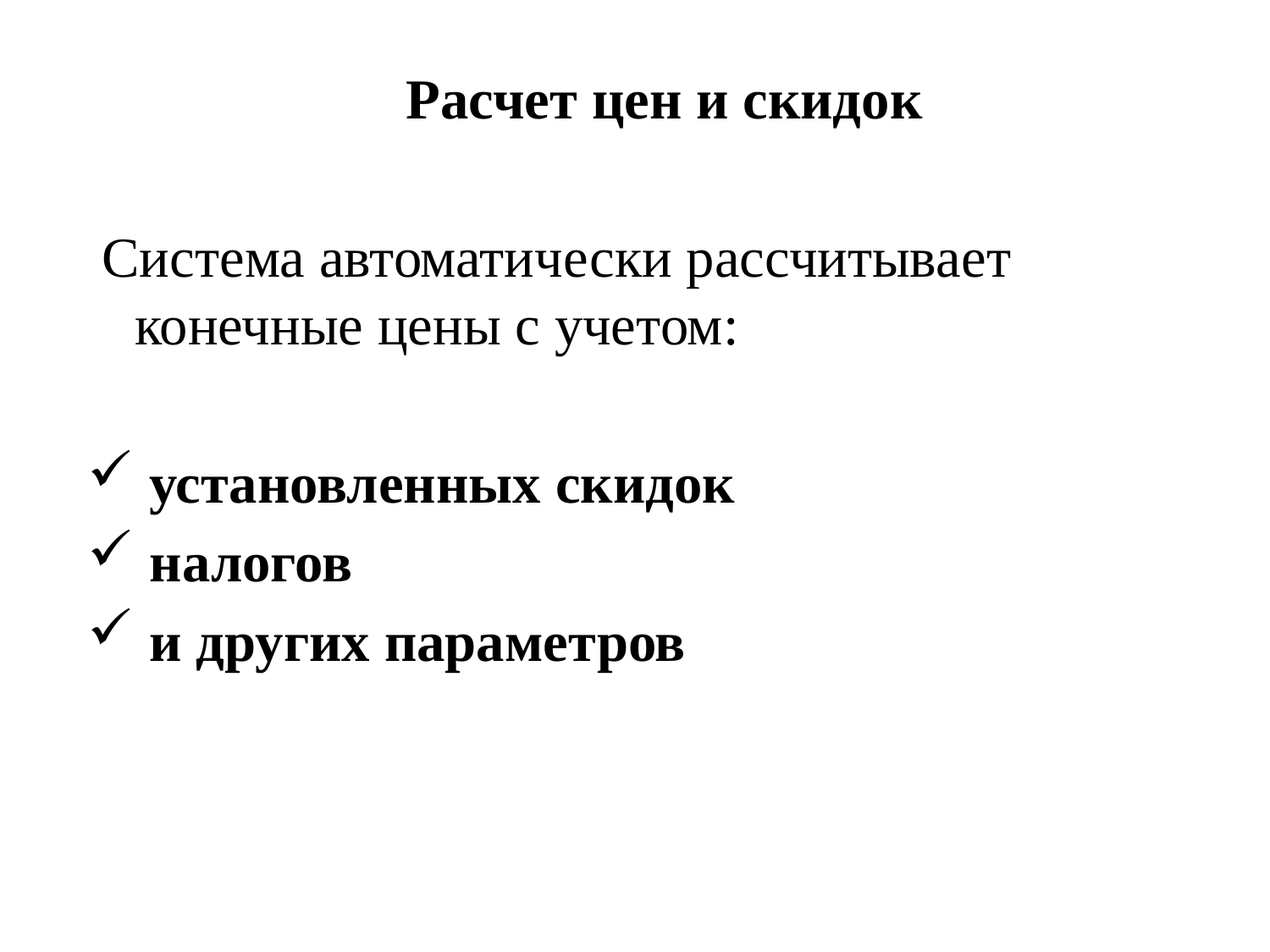

Расчет цен и скидок

 Система автоматически рассчитывает конечные цены с учетом:

 установленных скидок
 налогов
 и других параметров